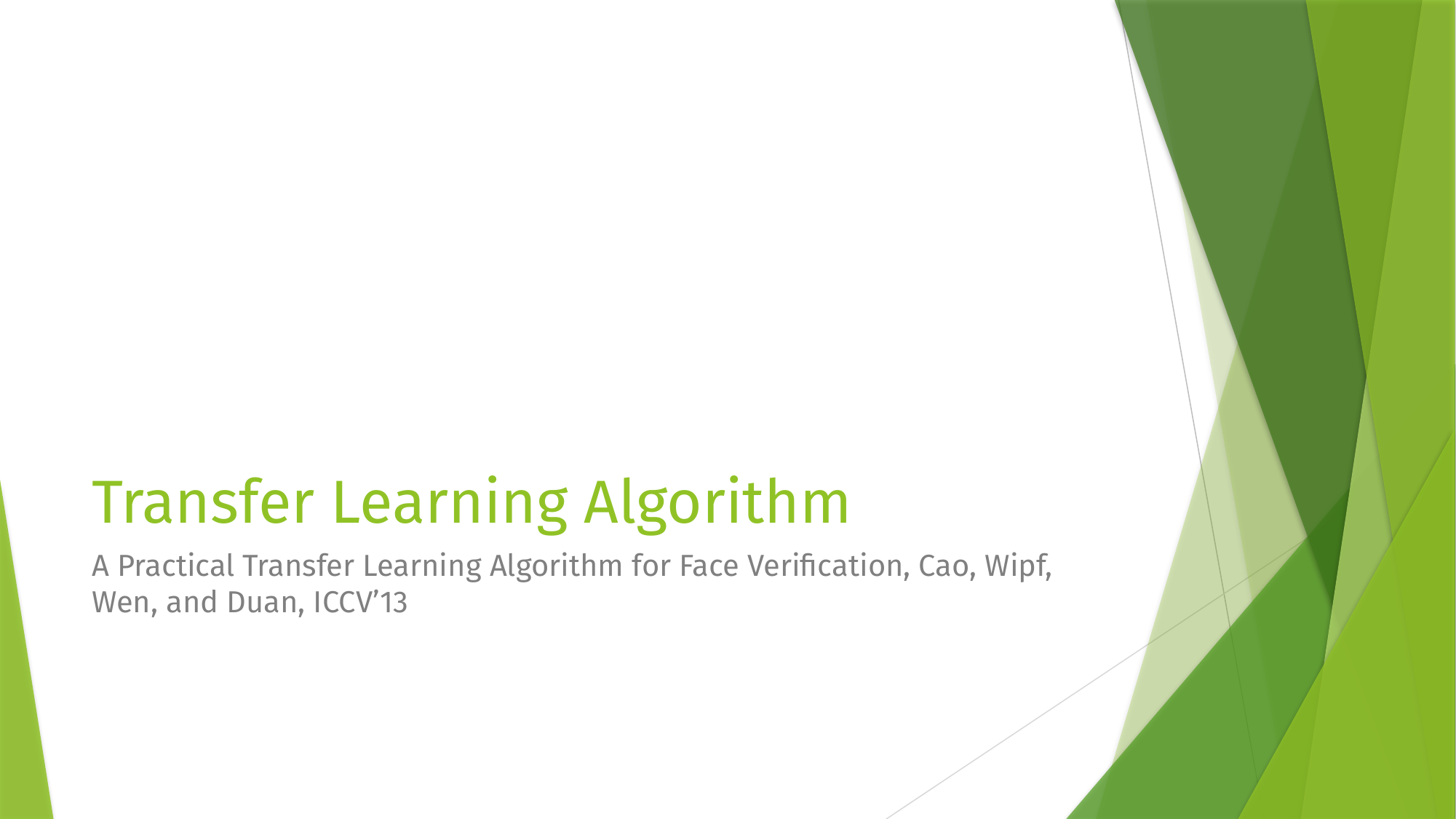

# Transfer Learning Algorithm
A Practical Transfer Learning Algorithm for Face Verification, Cao, Wipf, Wen, and Duan, ICCV’13